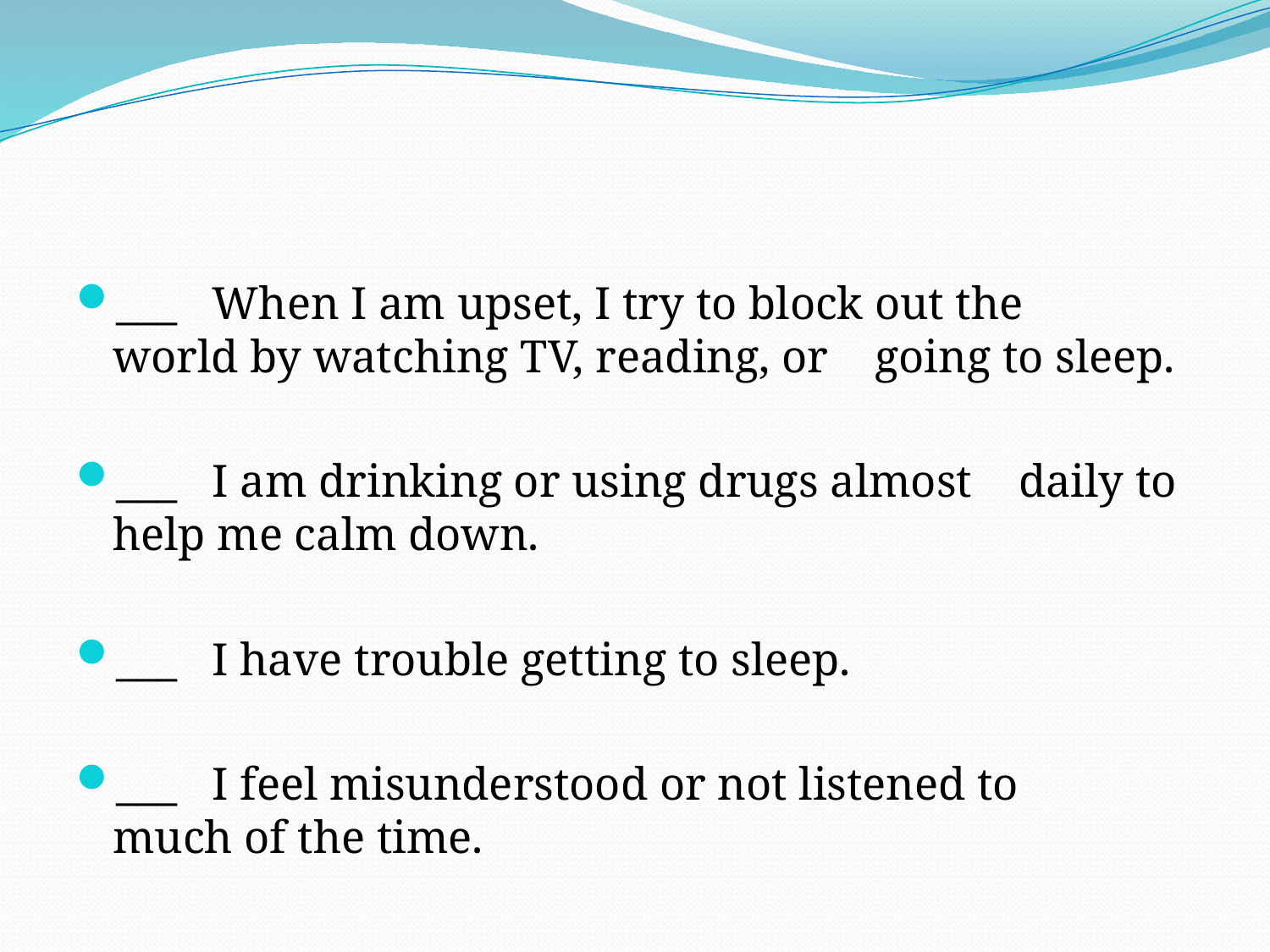

#
___   When I am upset, I try to block out the    world by watching TV, reading, or    going to sleep.

___   I am drinking or using drugs almost    daily to help me calm down.

___   I have trouble getting to sleep.

___   I feel misunderstood or not listened to     much of the time.